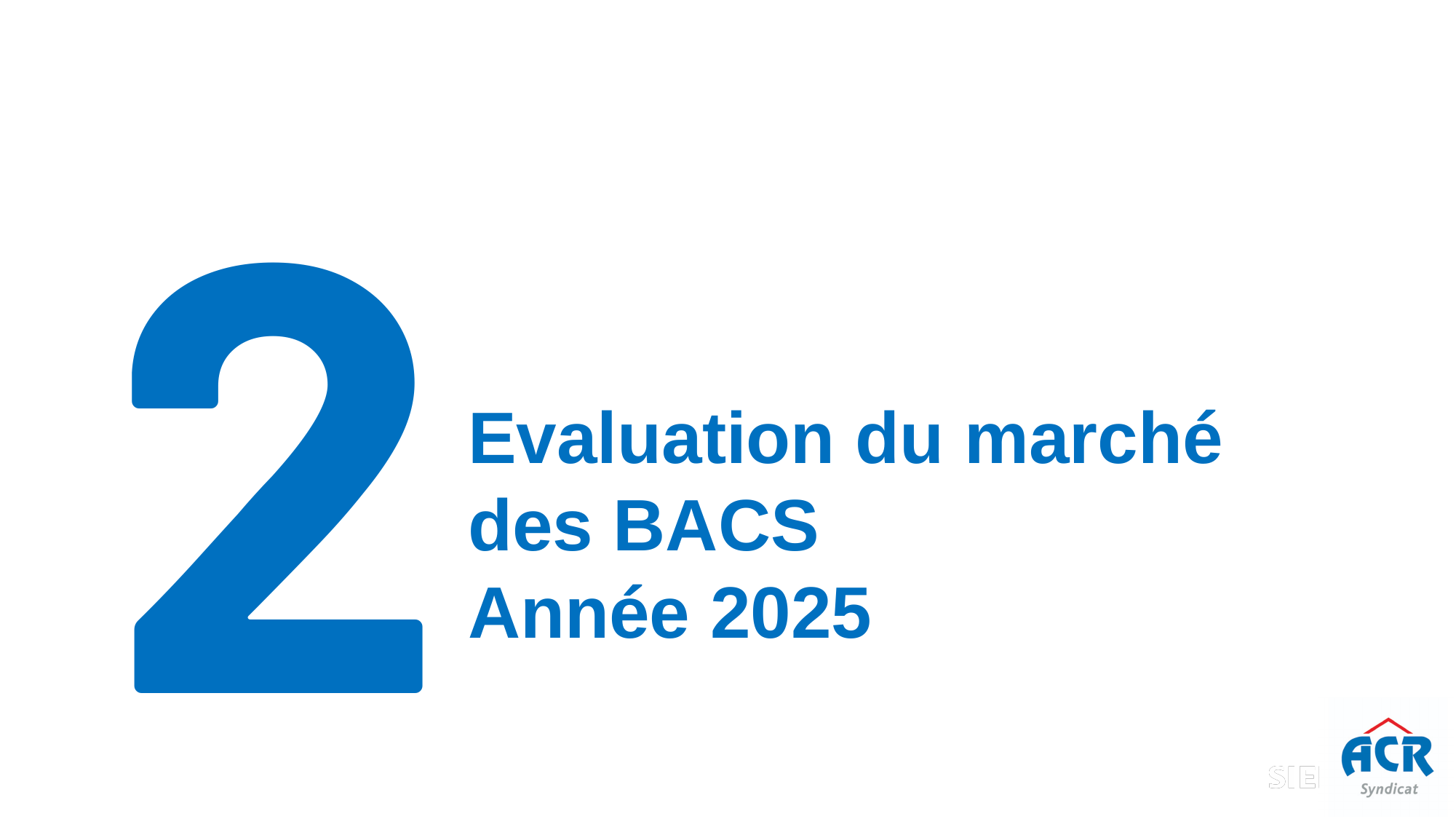

2
Evaluation du marché
des BACS
Année 2025